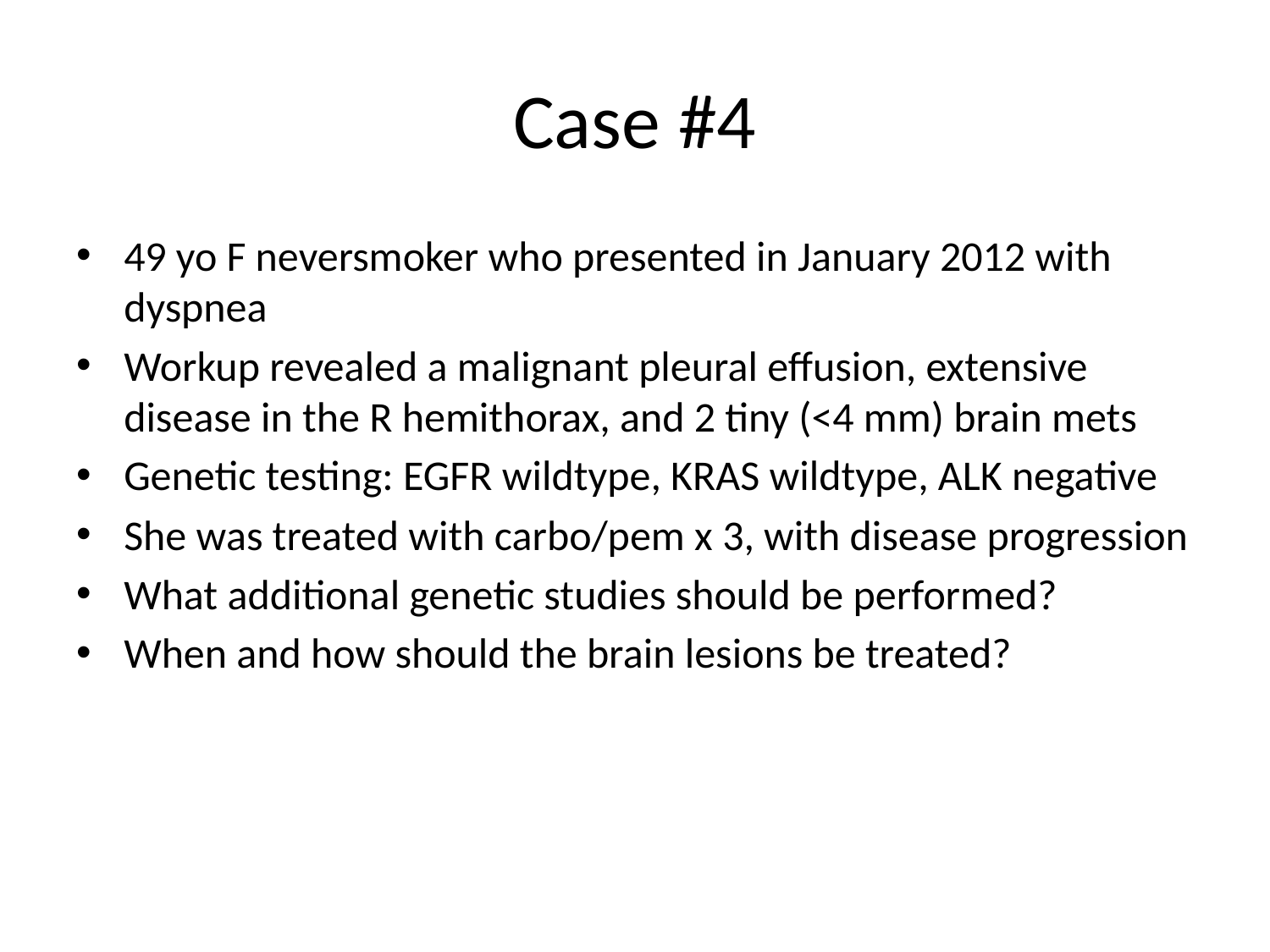

# Case #4
49 yo F neversmoker who presented in January 2012 with dyspnea
Workup revealed a malignant pleural effusion, extensive disease in the R hemithorax, and 2 tiny (<4 mm) brain mets
Genetic testing: EGFR wildtype, KRAS wildtype, ALK negative
She was treated with carbo/pem x 3, with disease progression
What additional genetic studies should be performed?
When and how should the brain lesions be treated?